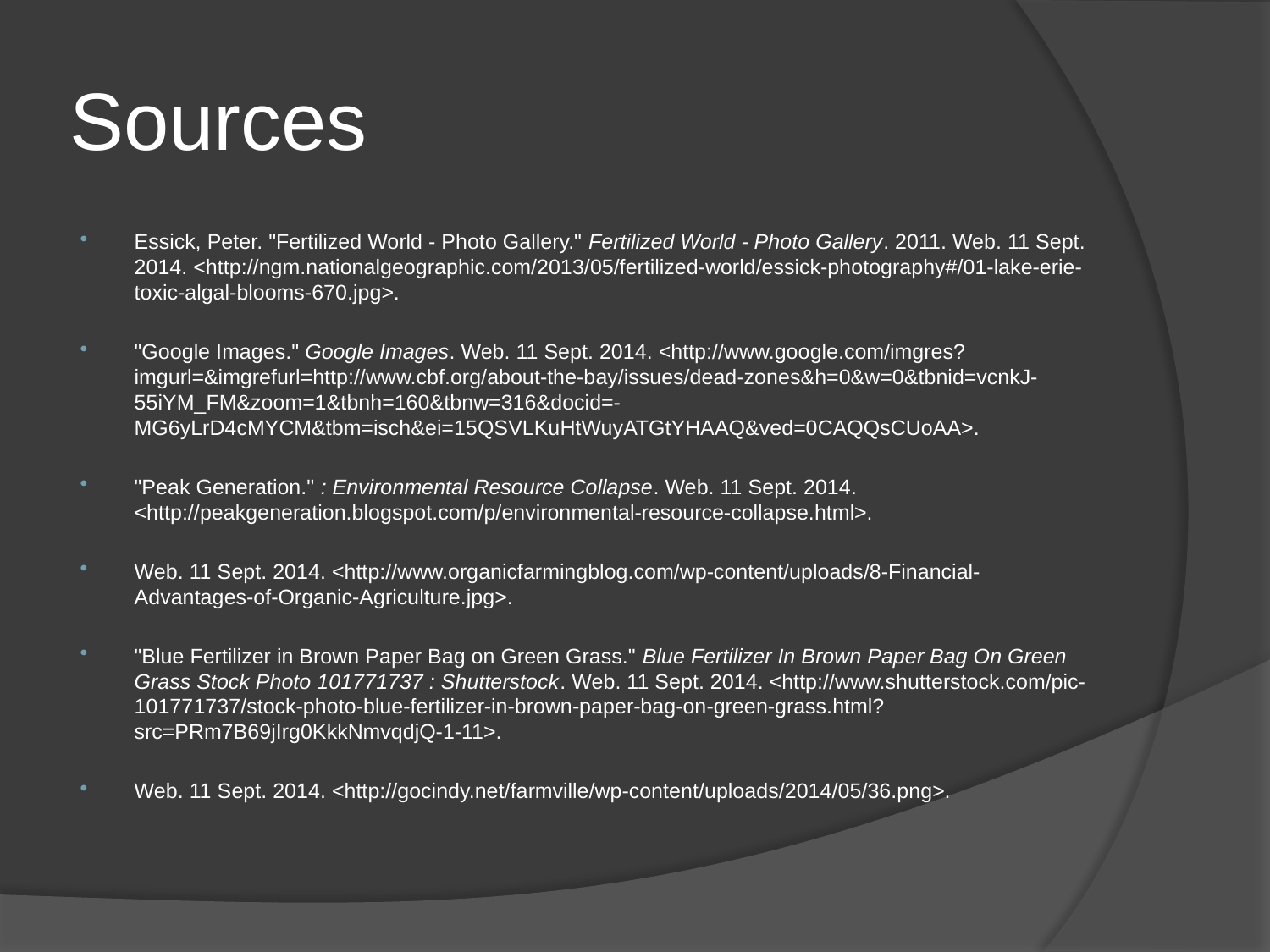

# Sources
Essick, Peter. "Fertilized World - Photo Gallery." Fertilized World - Photo Gallery. 2011. Web. 11 Sept. 2014. <http://ngm.nationalgeographic.com/2013/05/fertilized-world/essick-photography#/01-lake-erie-toxic-algal-blooms-670.jpg>.

"Google Images." Google Images. Web. 11 Sept. 2014. <http://www.google.com/imgres?imgurl=&imgrefurl=http://www.cbf.org/about-the-bay/issues/dead-zones&h=0&w=0&tbnid=vcnkJ-55iYM_FM&zoom=1&tbnh=160&tbnw=316&docid=-MG6yLrD4cMYCM&tbm=isch&ei=15QSVLKuHtWuyATGtYHAAQ&ved=0CAQQsCUoAA>.

"Peak Generation." : Environmental Resource Collapse. Web. 11 Sept. 2014. <http://peakgeneration.blogspot.com/p/environmental-resource-collapse.html>.

Web. 11 Sept. 2014. <http://www.organicfarmingblog.com/wp-content/uploads/8-Financial-Advantages-of-Organic-Agriculture.jpg>.

"Blue Fertilizer in Brown Paper Bag on Green Grass." Blue Fertilizer In Brown Paper Bag On Green Grass Stock Photo 101771737 : Shutterstock. Web. 11 Sept. 2014. <http://www.shutterstock.com/pic-101771737/stock-photo-blue-fertilizer-in-brown-paper-bag-on-green-grass.html?src=PRm7B69jIrg0KkkNmvqdjQ-1-11>.

Web. 11 Sept. 2014. <http://gocindy.net/farmville/wp-content/uploads/2014/05/36.png>.